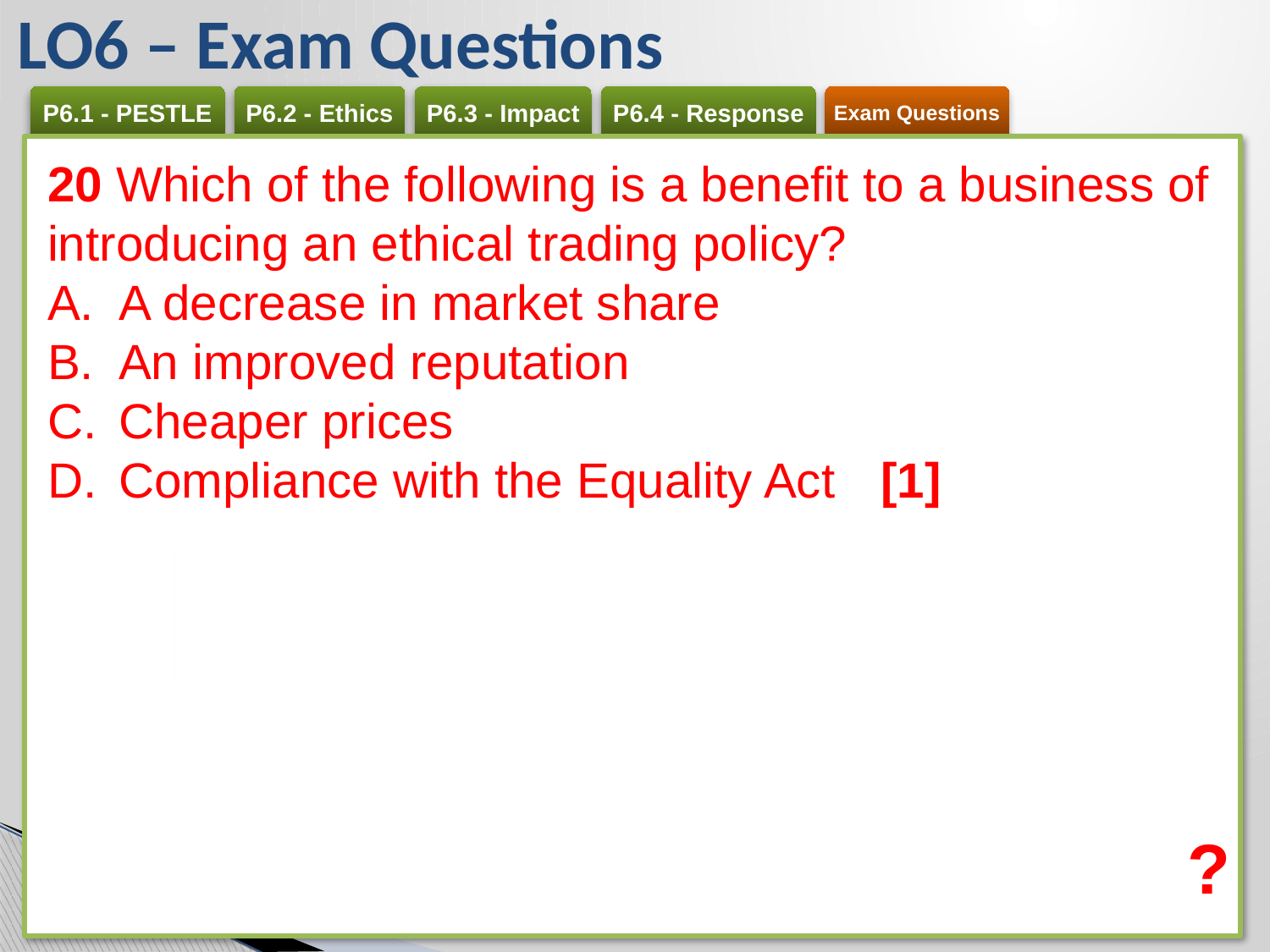

LO6 – Exam Questions
20 Which of the following is a benefit to a business of introducing an ethical trading policy?
A decrease in market share
An improved reputation
Cheaper prices
Compliance with the Equality Act 	[1]

?